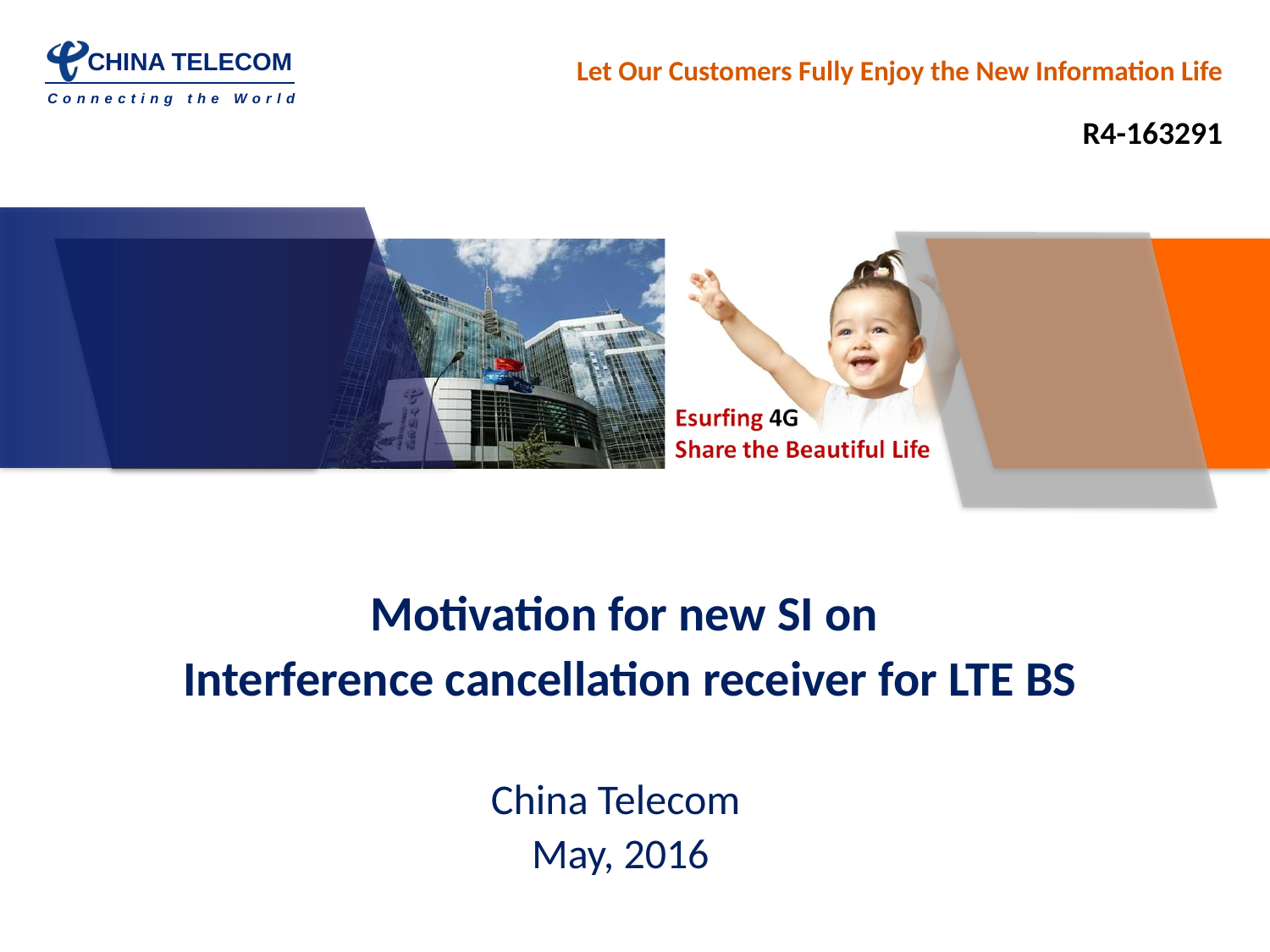

R4-163291
# Motivation for new SI on Interference cancellation receiver for LTE BS
China Telecom
May, 2016